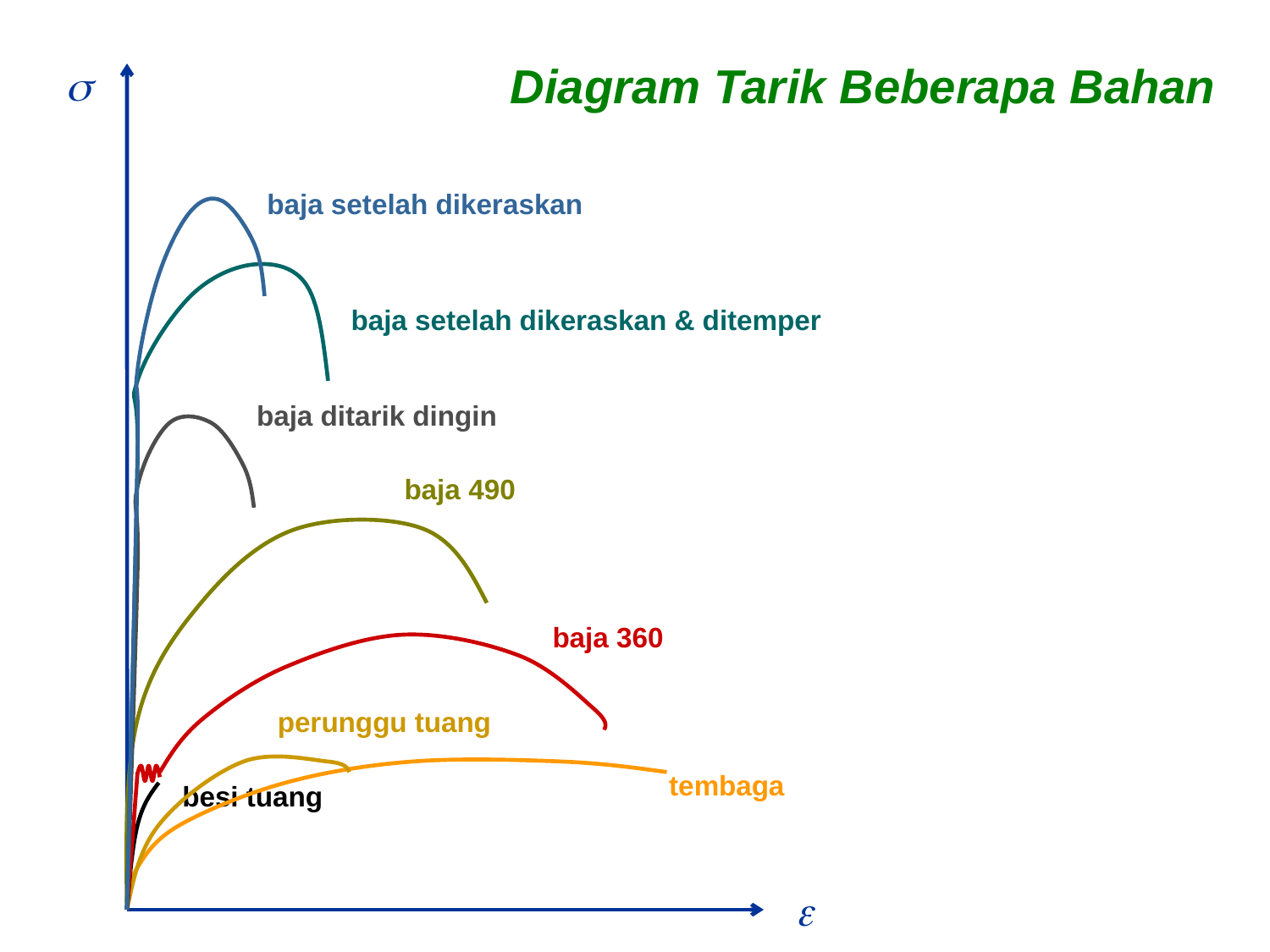

# Diagram Tarik Beberapa Bahan
σ
baja setelah dikeraskan

baja setelah dikeraskan & ditemper
baja ditarik dingin

baja 490

baja 360

perunggu tuang

tembaga
besi tuang

ε